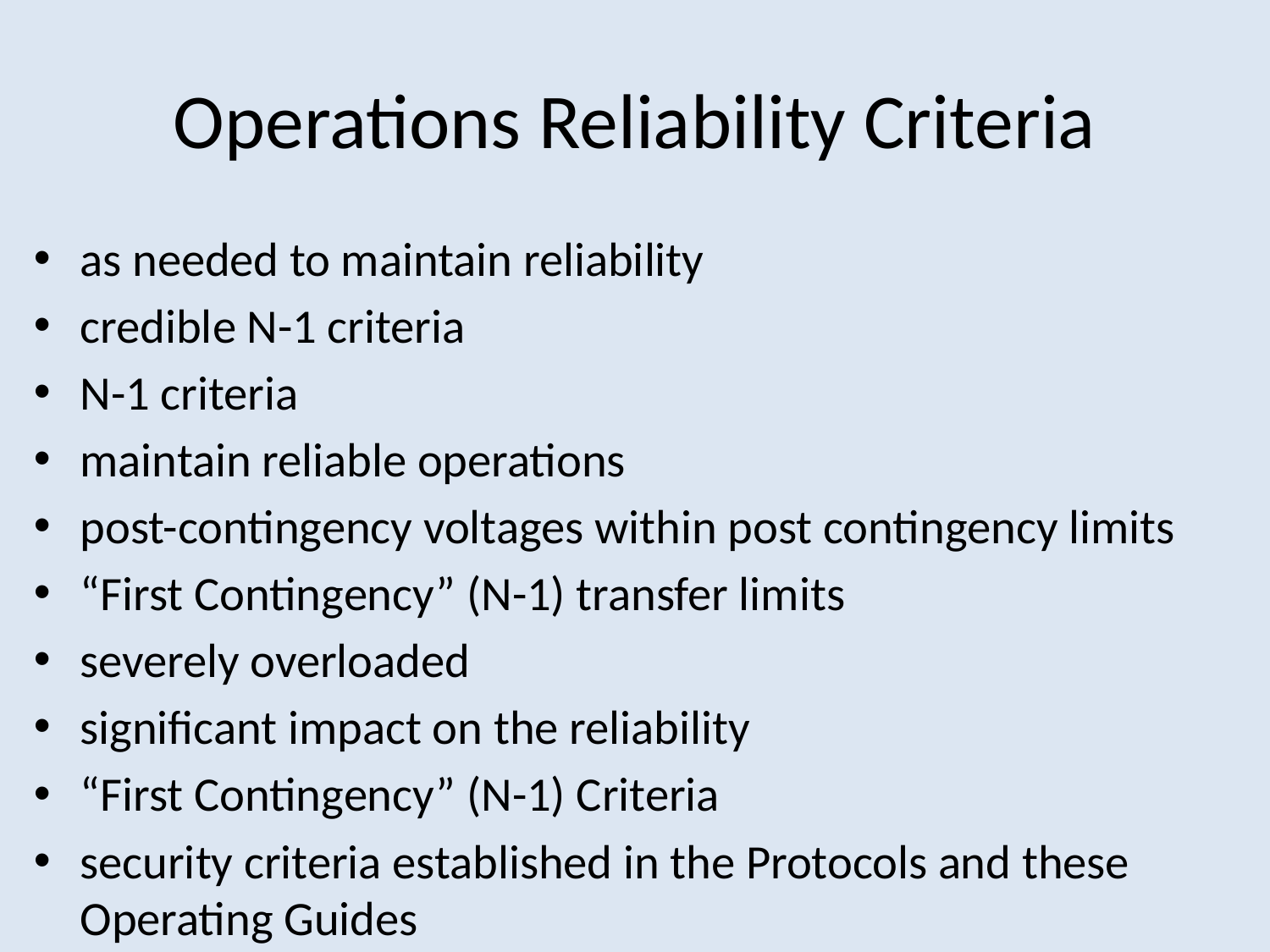

# Operations Reliability Criteria
as needed to maintain reliability
credible N-1 criteria
N-1 criteria
maintain reliable operations
post-contingency voltages within post contingency limits
“First Contingency” (N-1) transfer limits
severely overloaded
significant impact on the reliability
“First Contingency” (N-1) Criteria
security criteria established in the Protocols and these Operating Guides